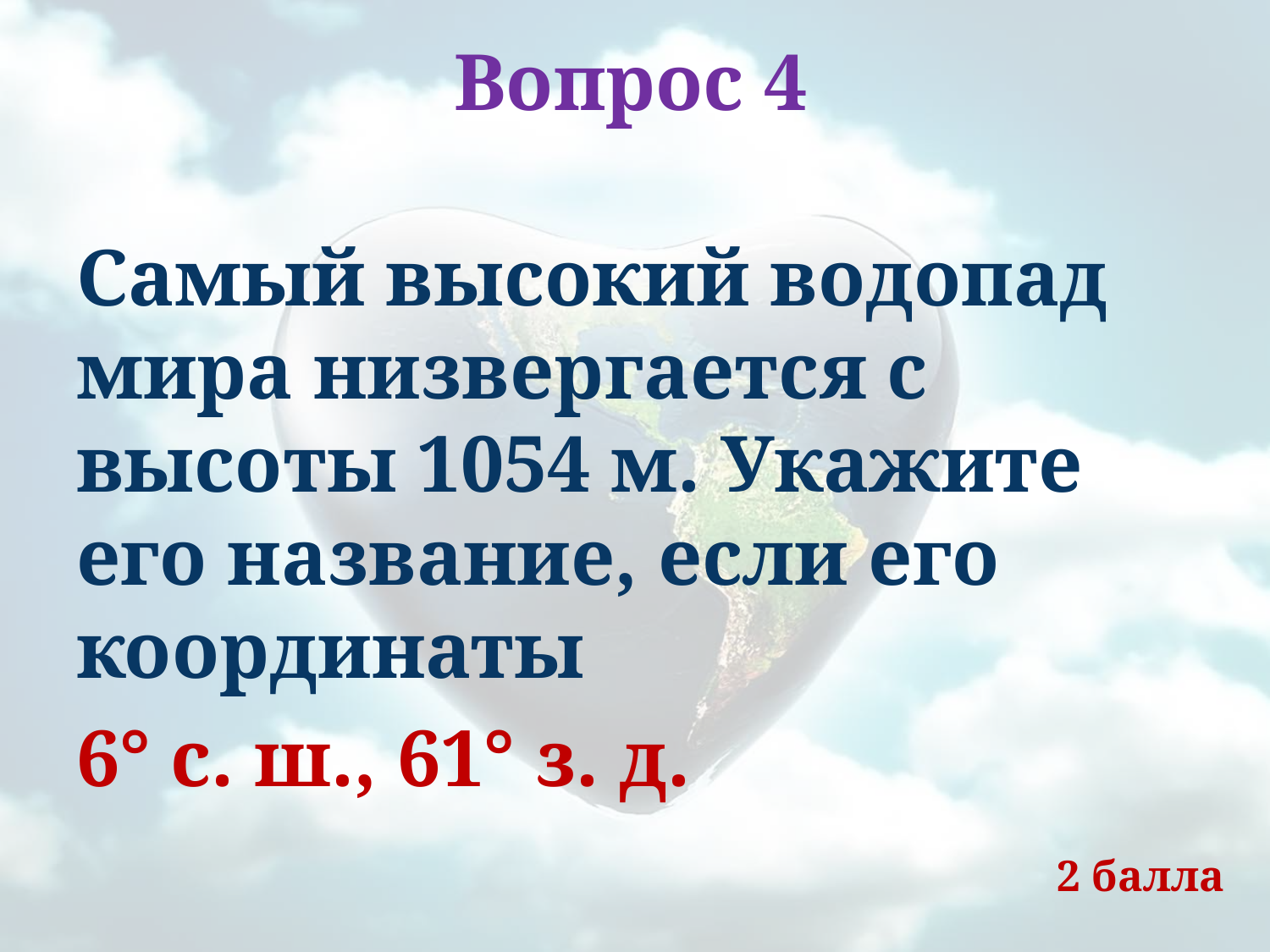

# Вопрос 4
Самый высокий водопад мира низвергается с высоты 1054 м. Укажите его название, если его координаты
6° с. ш., 61° з. д.
2 балла